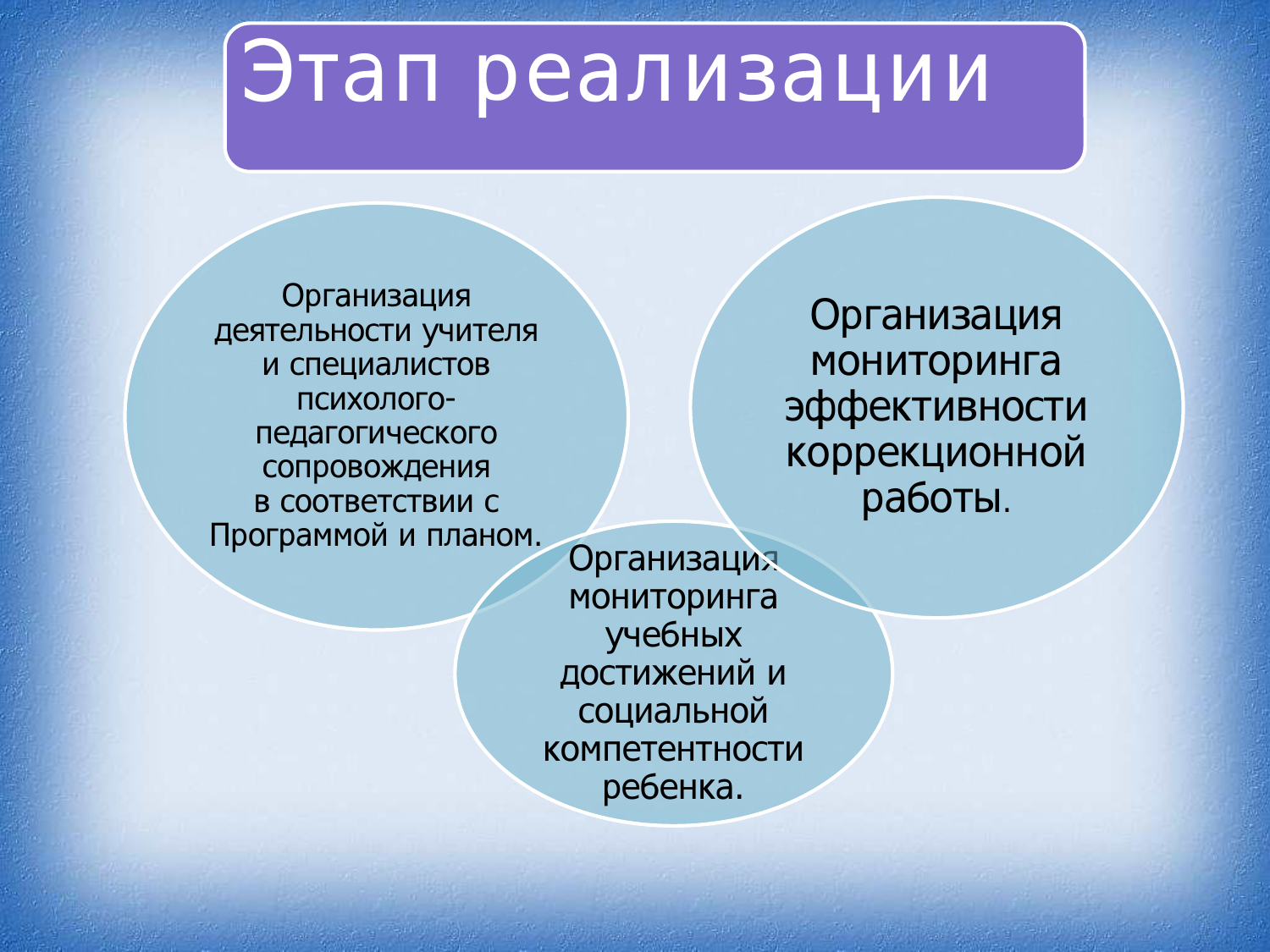

Этап реализации

Организация деятельности учителя и специалистов психолого-педагогического сопровождения
в соответствии с Программой и планом.
Организация мониторинга учебных достижений и социальной компетентности ребенка.
Организация мониторинга эффективности коррекционной работы.